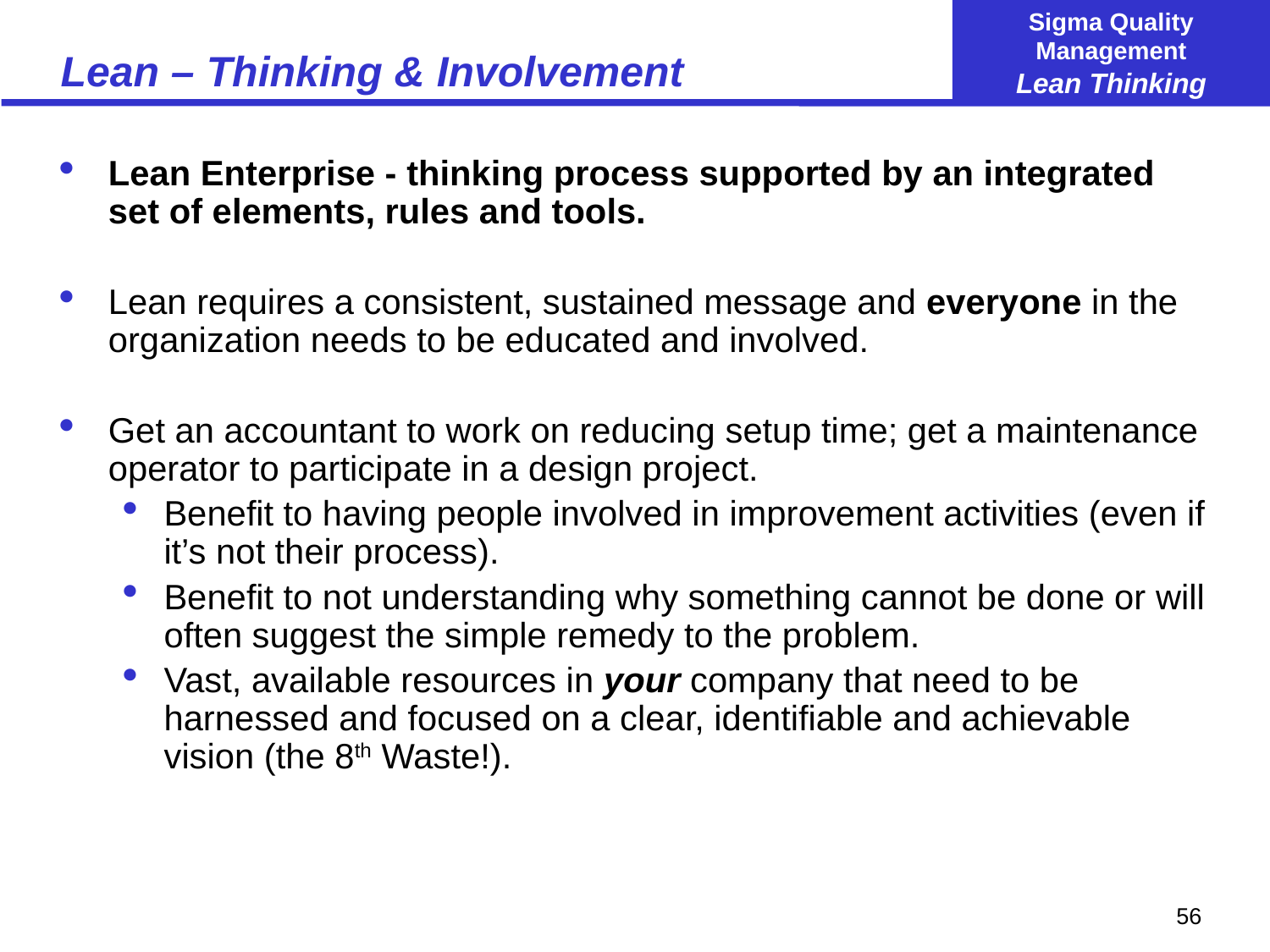

# Lean – Thinking & Involvement
Lean Enterprise - thinking process supported by an integrated set of elements, rules and tools.

Lean requires a consistent, sustained message and everyone in the organization needs to be educated and involved.

Get an accountant to work on reducing setup time; get a maintenance operator to participate in a design project.
Benefit to having people involved in improvement activities (even if it’s not their process).
Benefit to not understanding why something cannot be done or will often suggest the simple remedy to the problem.
Vast, available resources in your company that need to be harnessed and focused on a clear, identifiable and achievable vision (the 8th Waste!).